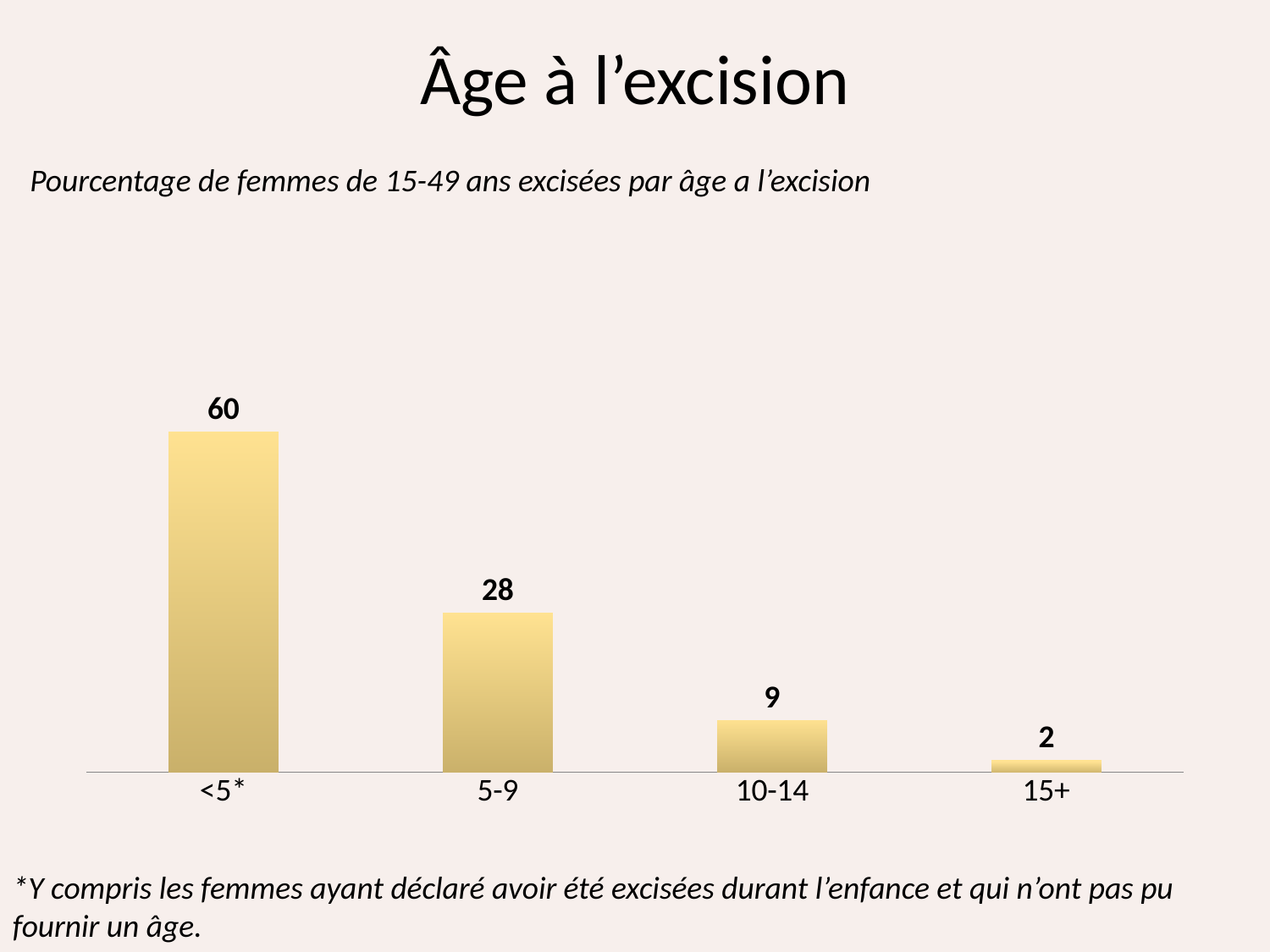

# Âge à l’excision
Pourcentage de femmes de 15-49 ans excisées par âge a l’excision

### Chart

| Category | Series 1 |
|---|---|
| <5* | 60.0 |
| 5-9 | 28.0 |
| 10-14 | 9.0 |
| 15+ | 2.0 |
*Y compris les femmes ayant déclaré avoir été excisées durant l’enfance et qui n’ont pas pu fournir un âge.